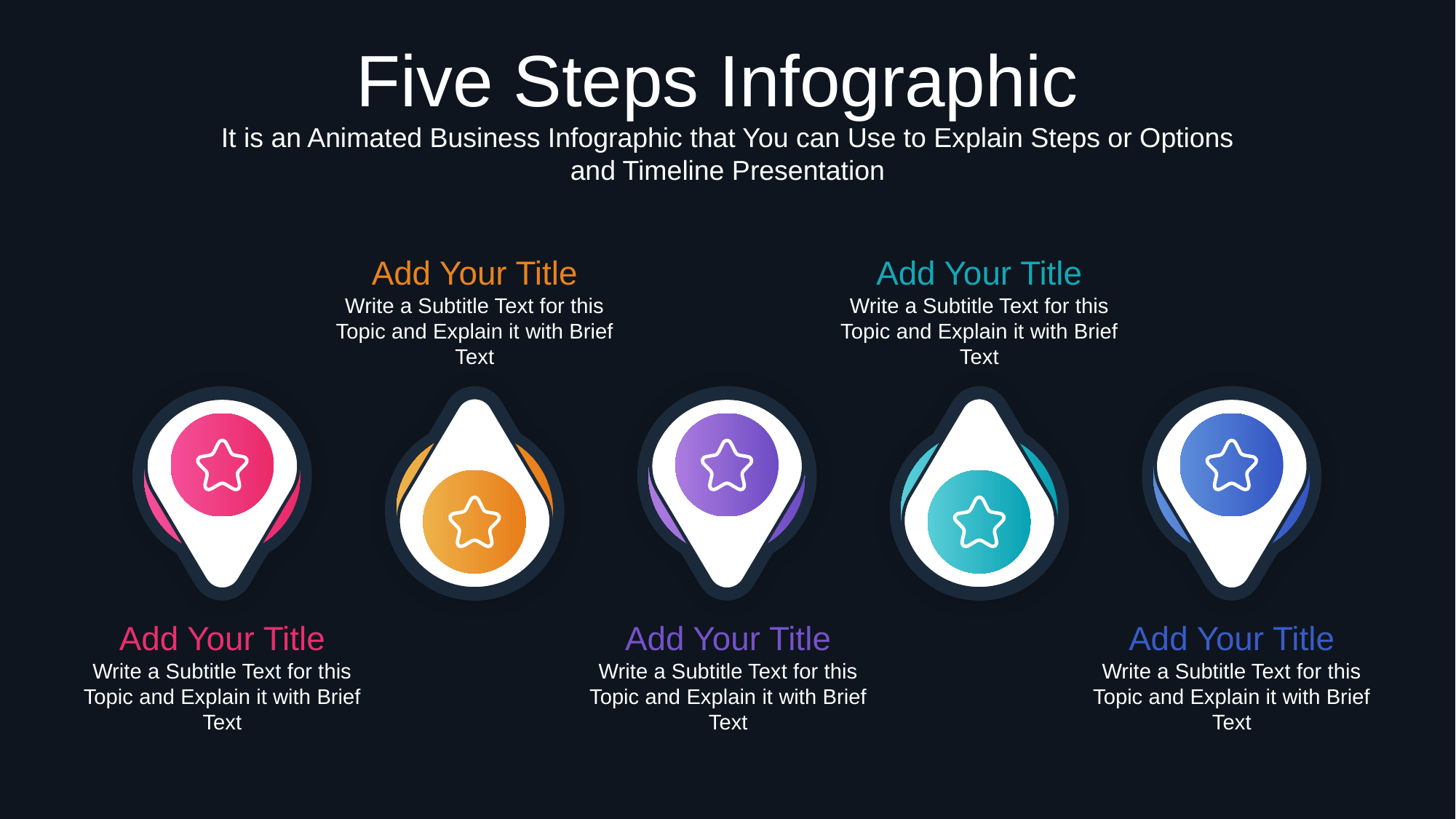

Five Steps Infographic
It is an Animated Business Infographic that You can Use to Explain Steps or Options and Timeline Presentation
Add Your Title
Add Your Title
Write a Subtitle Text for this Topic and Explain it with Brief Text
Write a Subtitle Text for this Topic and Explain it with Brief Text

Add Your Title
Add Your Title
Add Your Title
Write a Subtitle Text for this Topic and Explain it with Brief Text
Write a Subtitle Text for this Topic and Explain it with Brief Text
Write a Subtitle Text for this Topic and Explain it with Brief Text